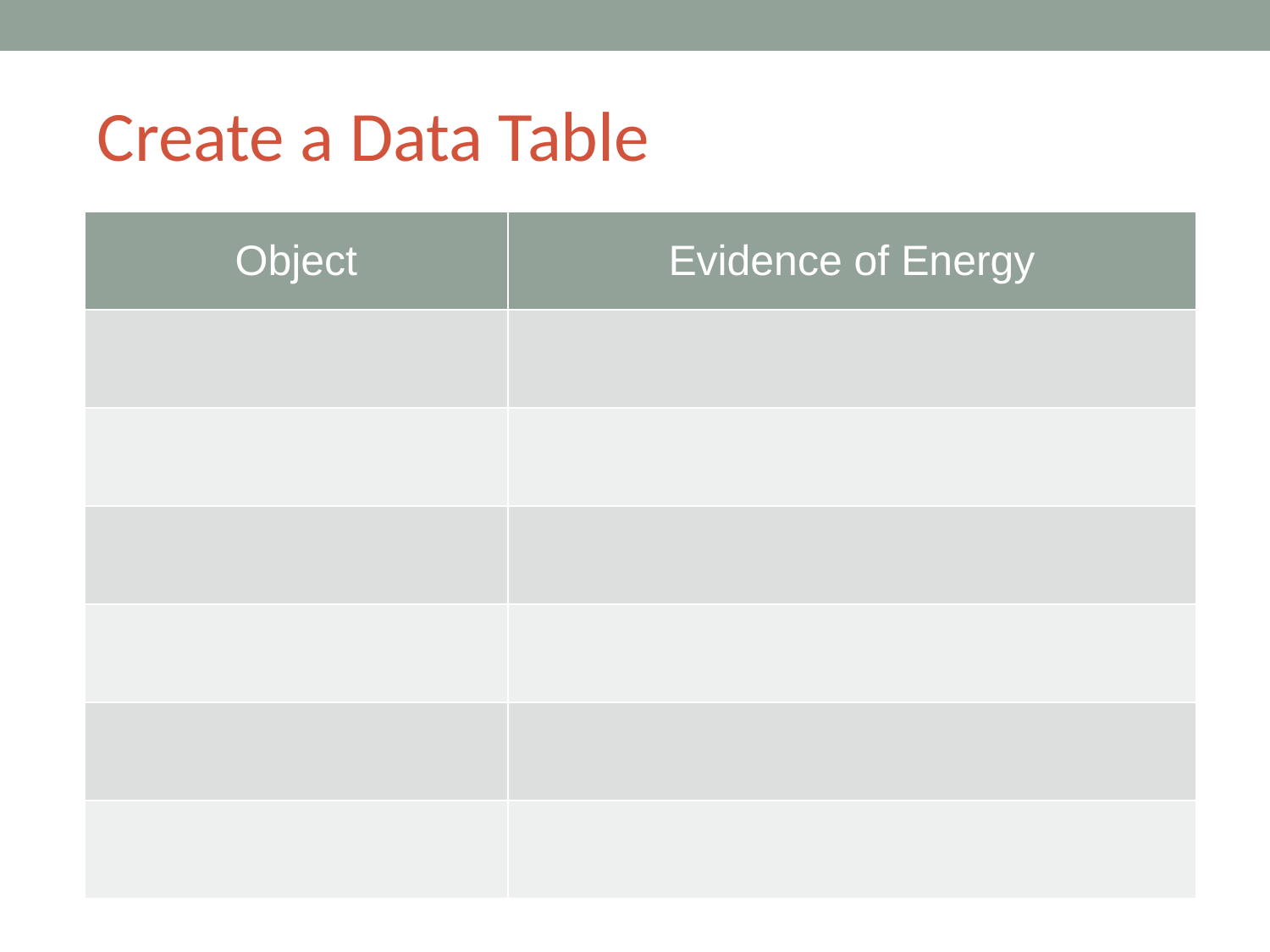

Create a Data Table
| Object | Evidence of Energy |
| --- | --- |
|  |  |
|  |  |
|  |  |
|  |  |
|  |  |
|  |  |